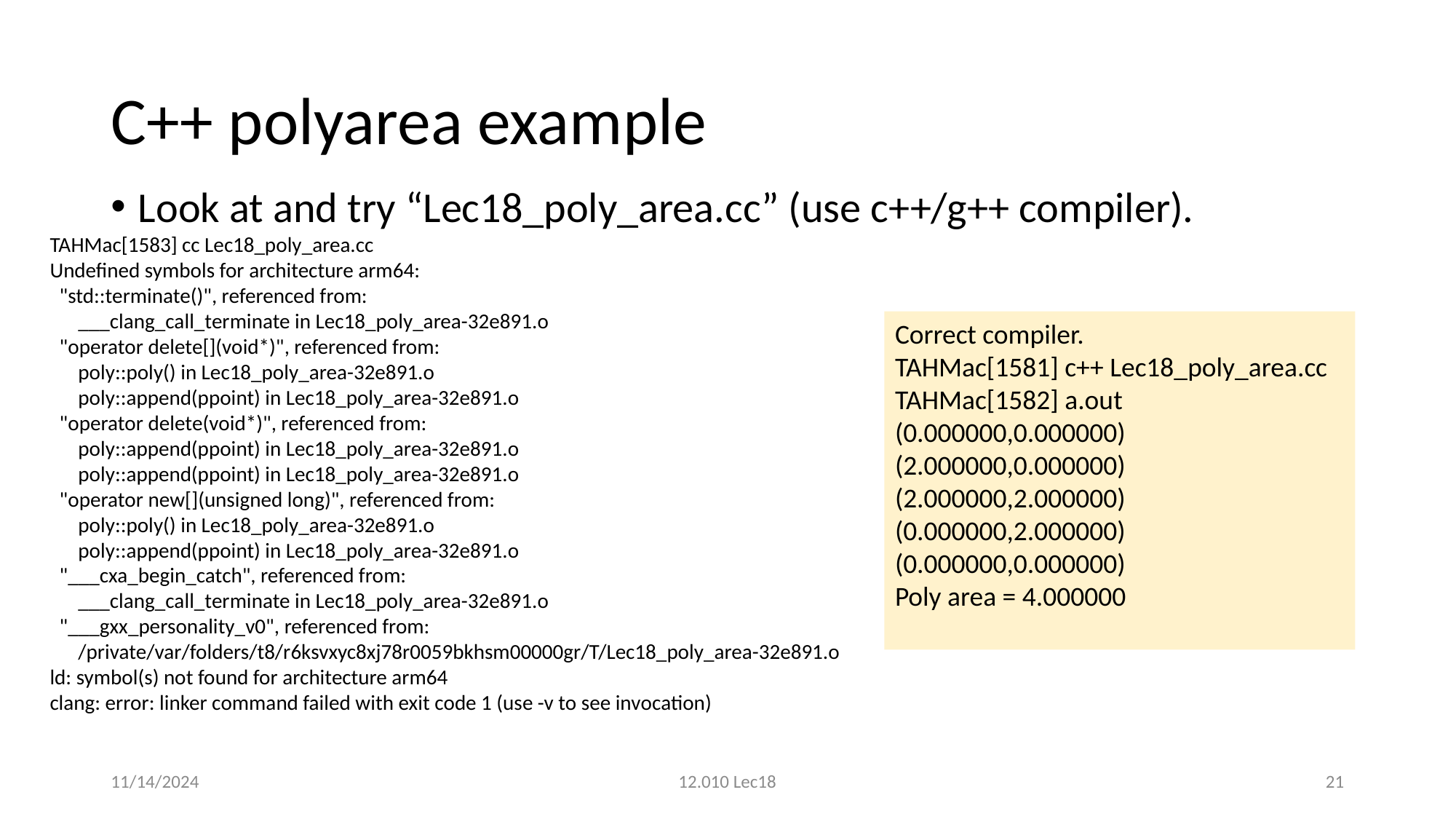

# C++ polyarea example
Look at and try “Lec18_poly_area.cc” (use c++/g++ compiler).
TAHMac[1583] cc Lec18_poly_area.cc
Undefined symbols for architecture arm64:
  "std::terminate()", referenced from:
      ___clang_call_terminate in Lec18_poly_area-32e891.o
  "operator delete[](void*)", referenced from:
      poly::poly() in Lec18_poly_area-32e891.o
      poly::append(ppoint) in Lec18_poly_area-32e891.o
  "operator delete(void*)", referenced from:
      poly::append(ppoint) in Lec18_poly_area-32e891.o
      poly::append(ppoint) in Lec18_poly_area-32e891.o
  "operator new[](unsigned long)", referenced from:
      poly::poly() in Lec18_poly_area-32e891.o
      poly::append(ppoint) in Lec18_poly_area-32e891.o
  "___cxa_begin_catch", referenced from:
      ___clang_call_terminate in Lec18_poly_area-32e891.o
  "___gxx_personality_v0", referenced from:
      /private/var/folders/t8/r6ksvxyc8xj78r0059bkhsm00000gr/T/Lec18_poly_area-32e891.o
ld: symbol(s) not found for architecture arm64
clang: error: linker command failed with exit code 1 (use -v to see invocation)

Correct compiler.
TAHMac[1581] c++ Lec18_poly_area.cc
TAHMac[1582] a.out
(0.000000,0.000000)
(2.000000,0.000000)
(2.000000,2.000000)
(0.000000,2.000000)
(0.000000,0.000000)
Poly area = 4.000000

11/14/2024
12.010 Lec18
21